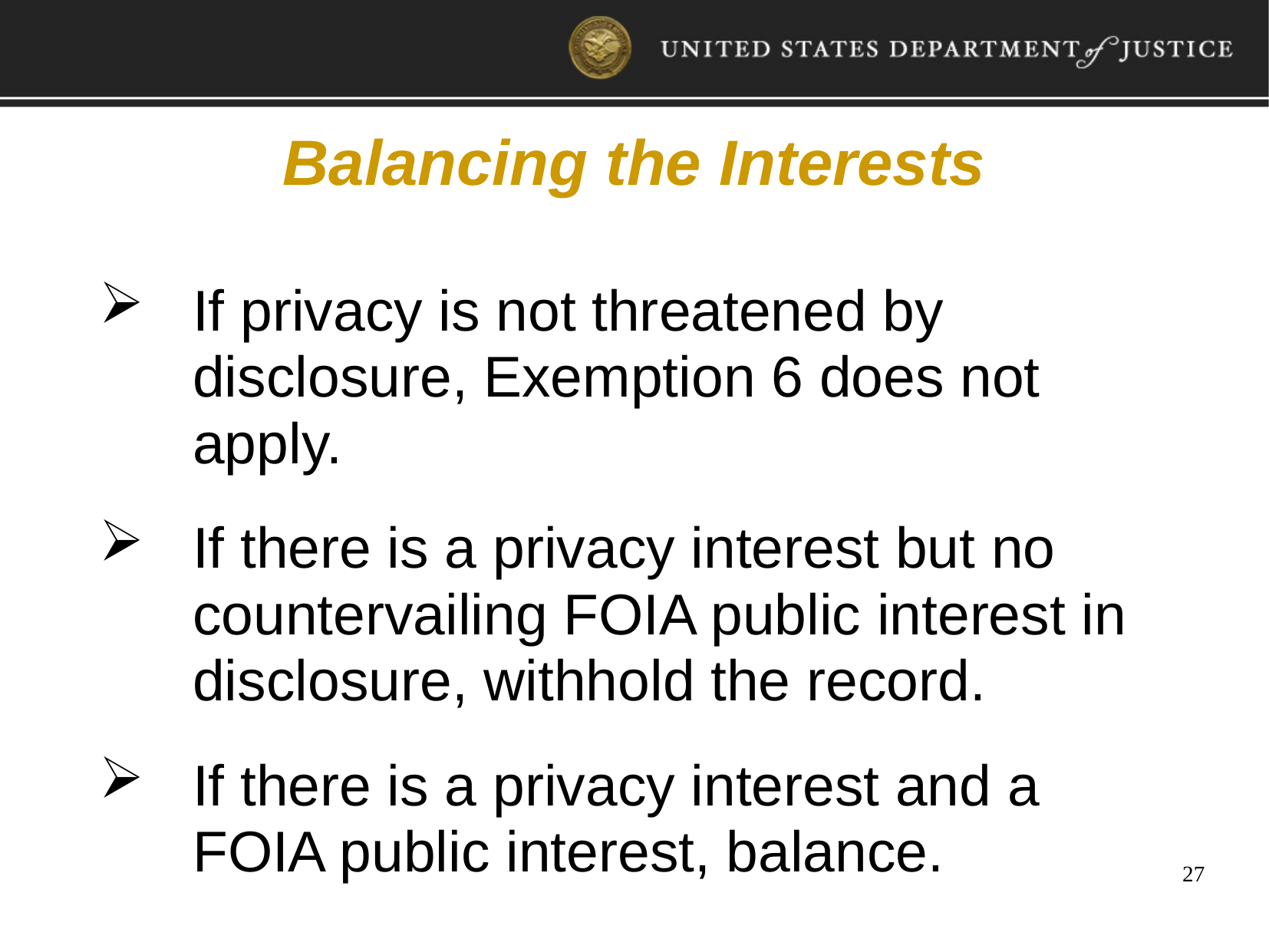

Balancing the Interests
If privacy is not threatened by disclosure, Exemption 6 does not apply.
If there is a privacy interest but no countervailing FOIA public interest in disclosure, withhold the record.
If there is a privacy interest and a FOIA public interest, balance.
27